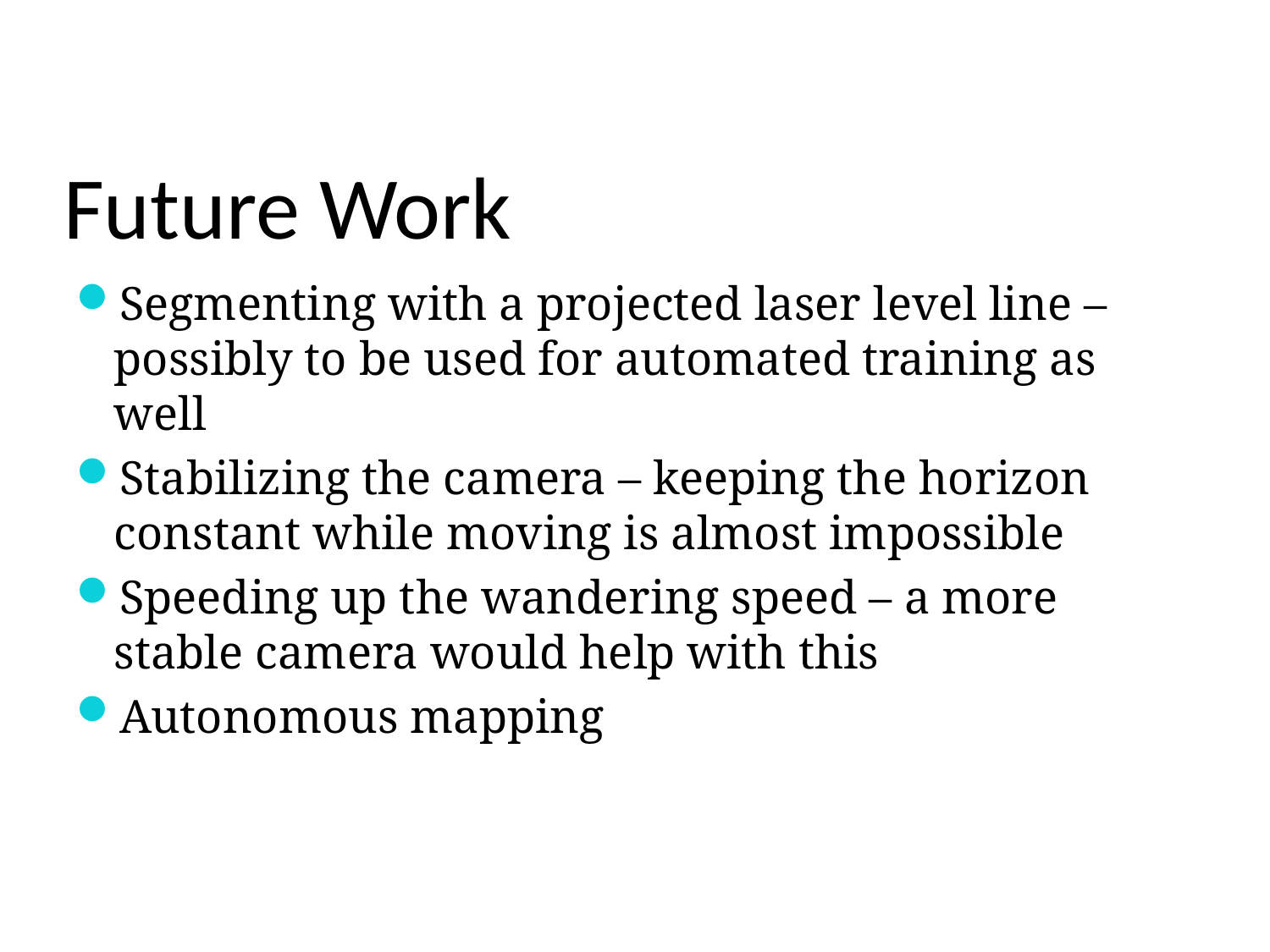

# Future Work
Segmenting with a projected laser level line – possibly to be used for automated training as well
Stabilizing the camera – keeping the horizon constant while moving is almost impossible
Speeding up the wandering speed – a more stable camera would help with this
Autonomous mapping